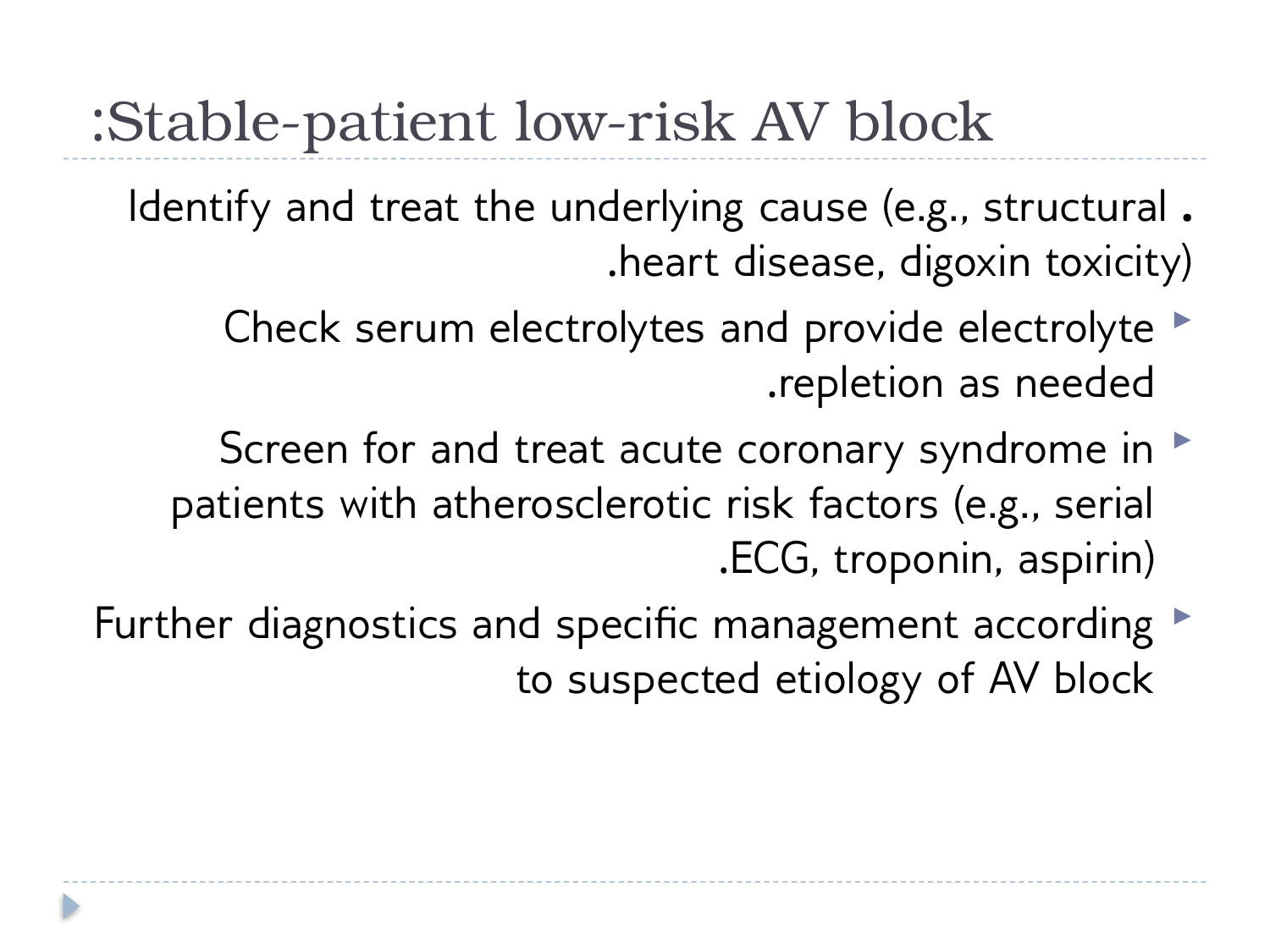

# Stable-patient low-risk AV block:
. Identify and treat the underlying cause (e.g., structural heart disease, digoxin toxicity).
Check serum electrolytes and provide electrolyte repletion as needed.
Screen for and treat acute coronary syndrome in patients with atherosclerotic risk factors (e.g., serial ECG, troponin, aspirin).
Further diagnostics and specific management according to suspected etiology of AV block